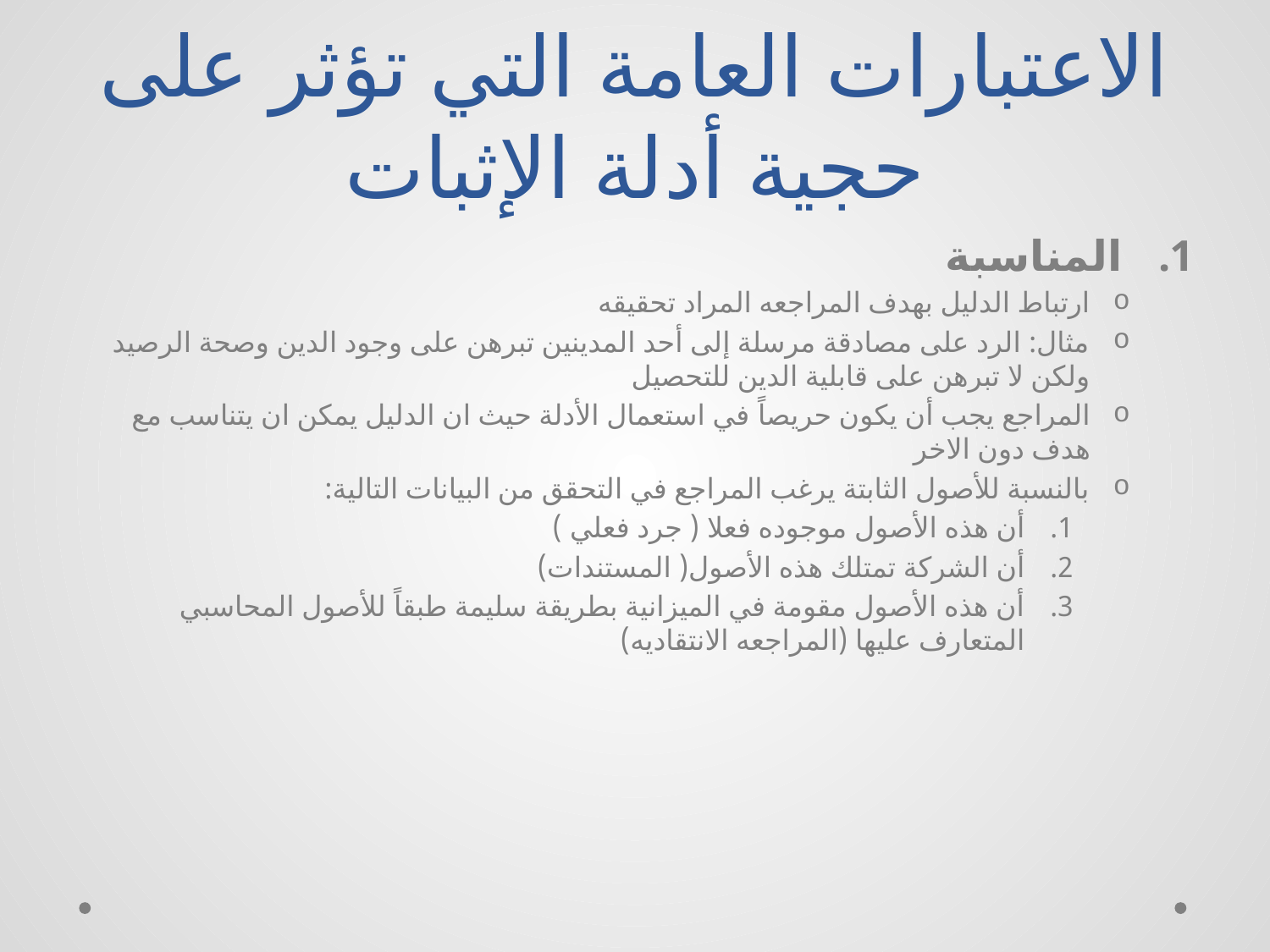

# الاعتبارات العامة التي تؤثر على حجية أدلة الإثبات
المناسبة
ارتباط الدليل بهدف المراجعه المراد تحقيقه
مثال: الرد على مصادقة مرسلة إلى أحد المدينين تبرهن على وجود الدين وصحة الرصيد ولكن لا تبرهن على قابلية الدين للتحصيل
المراجع يجب أن يكون حريصاً في استعمال الأدلة حيث ان الدليل يمكن ان يتناسب مع هدف دون الاخر
بالنسبة للأصول الثابتة يرغب المراجع في التحقق من البيانات التالية:
أن هذه الأصول موجوده فعلا ( جرد فعلي )
أن الشركة تمتلك هذه الأصول( المستندات)
أن هذه الأصول مقومة في الميزانية بطريقة سليمة طبقاً للأصول المحاسبي المتعارف عليها (المراجعه الانتقاديه)